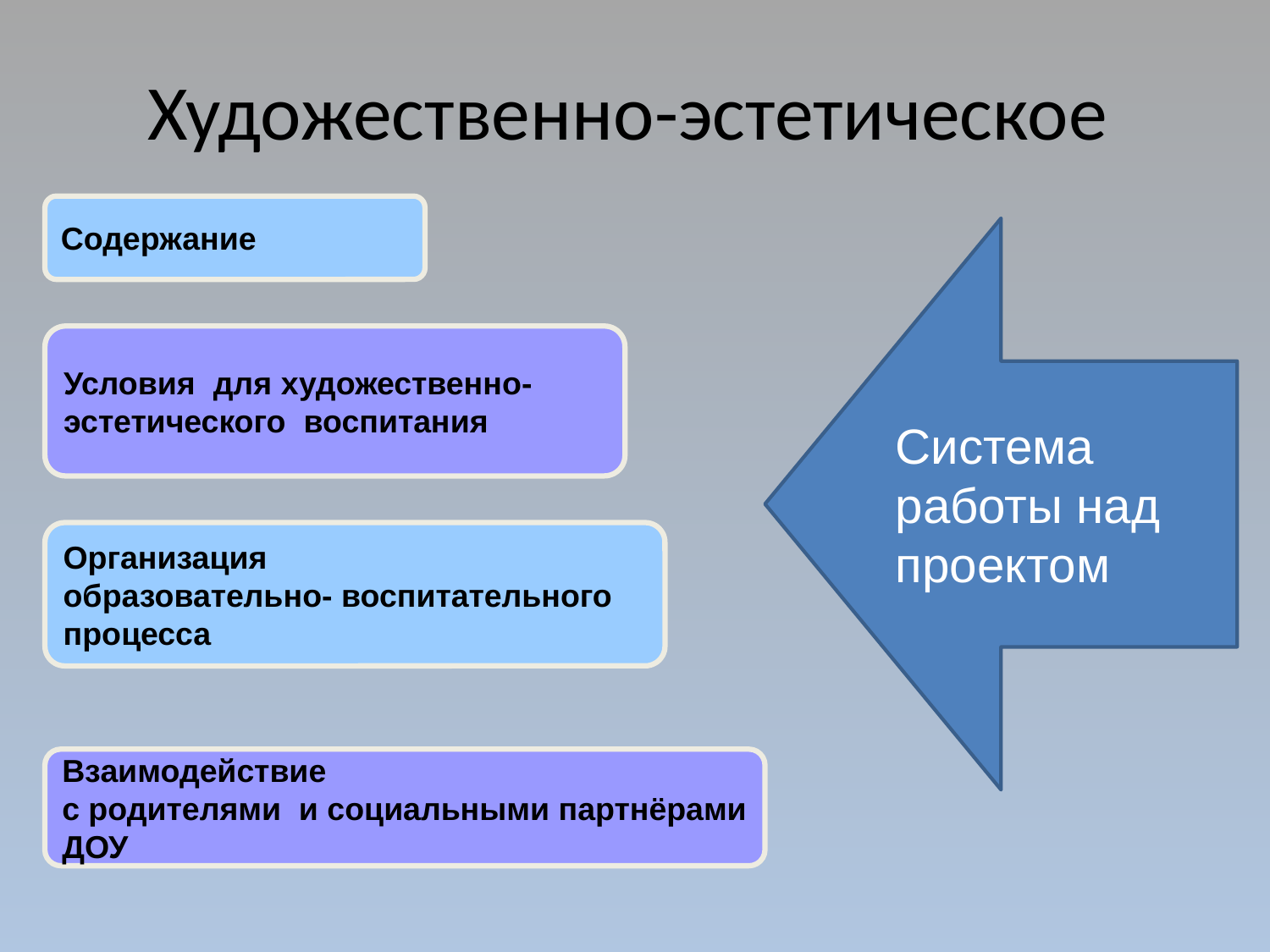

Художественно-эстетическое
Содержание
Система работы над проектом
Условия  для художественно-
эстетического  воспитания
Организация
образовательно- воспитательного
процесса
Взаимодействие
с родителями  и социальными партнёрами
ДОУ